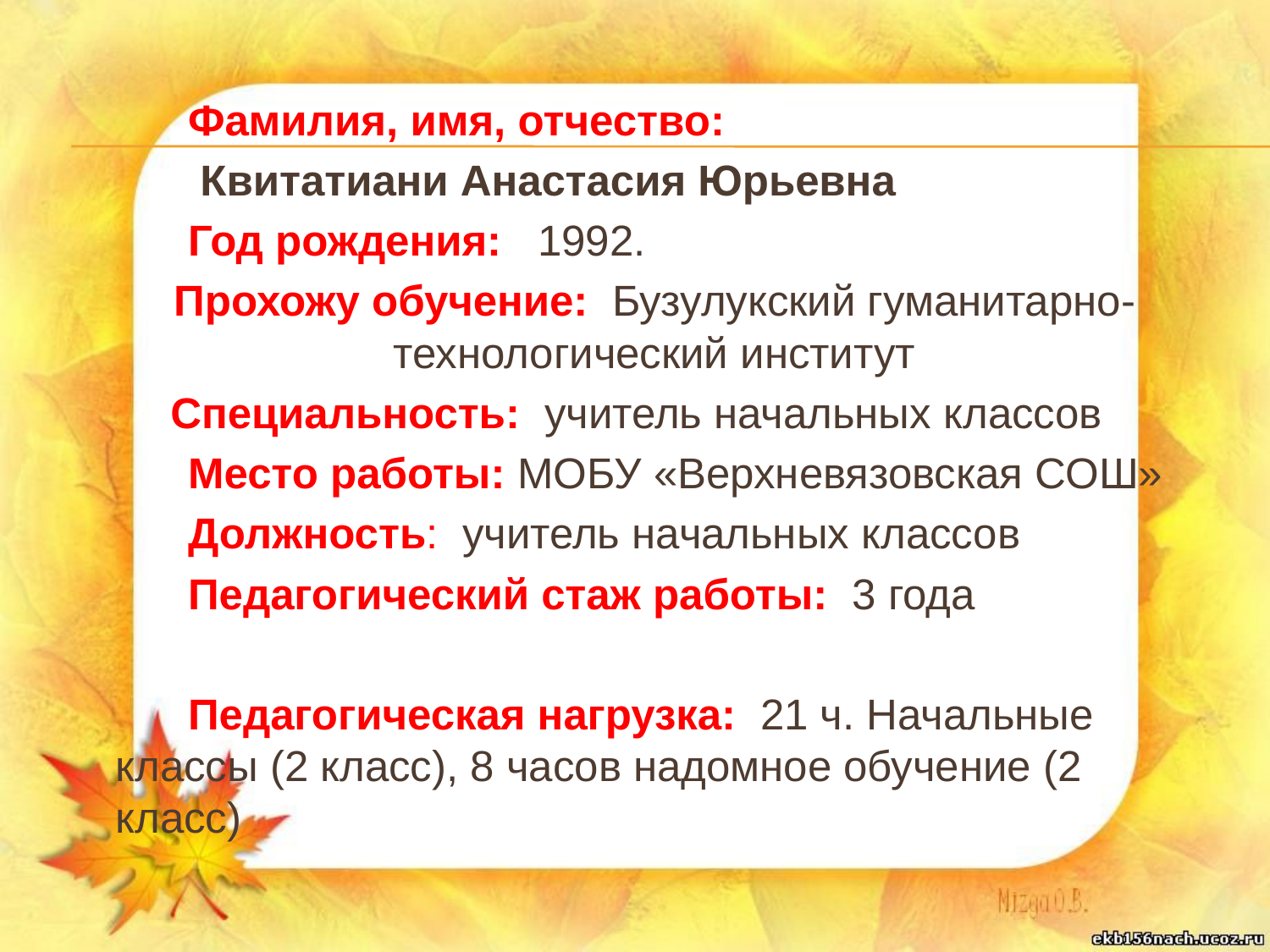

#
          Фамилия, имя, отчество:
           Квитатиани Анастасия Юрьевна
          Год рождения:   1992.
    Прохожу обучение:  Бузулукский гуманитарно-технологический институт
 Специальность:  учитель начальных классов
          Место работы: МОБУ «Верхневязовская СОШ»
          Должность:  учитель начальных классов
          Педагогический стаж работы:  3 года

          Педагогическая нагрузка:  21 ч. Начальные классы (2 класс), 8 часов надомное обучение (2 класс)